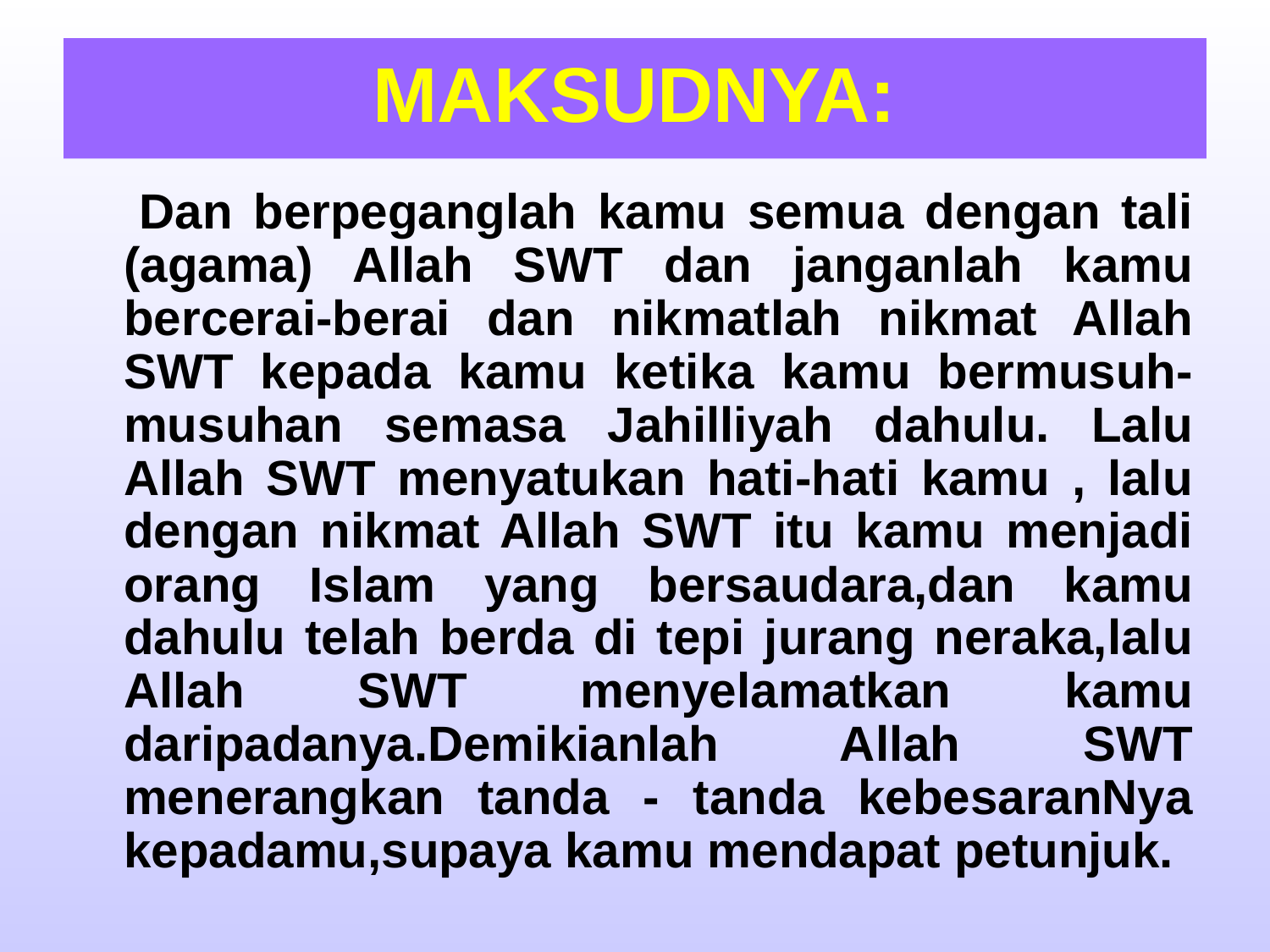

# MAKSUDNYA:
   Dan berpeganglah kamu semua dengan tali (agama) Allah SWT dan janganlah kamu bercerai-berai dan nikmatlah nikmat Allah SWT kepada kamu ketika kamu bermusuh-musuhan semasa Jahilliyah dahulu. Lalu Allah SWT menyatukan hati-hati kamu , lalu dengan nikmat Allah SWT itu kamu menjadi orang Islam yang bersaudara,dan kamu dahulu telah berda di tepi jurang neraka,lalu Allah SWT menyelamatkan kamu daripadanya.Demikianlah Allah SWT menerangkan tanda - tanda kebesaranNya kepadamu,supaya kamu mendapat petunjuk.